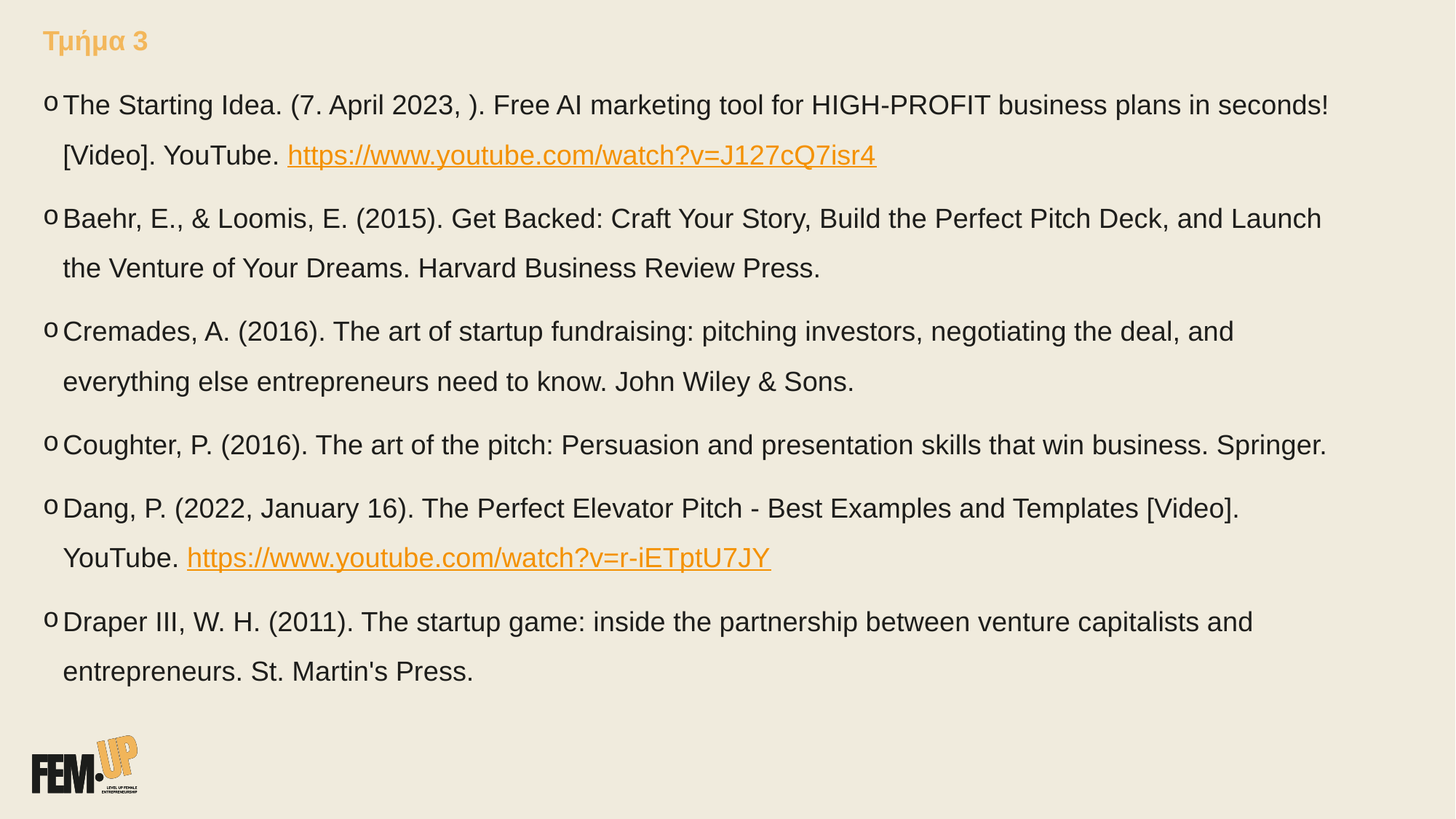

Τμήμα 3
The Starting Idea. (7. April 2023, ). Free AI marketing tool for HIGH-PROFIT business plans in seconds! [Video]. YouTube. https://www.youtube.com/watch?v=J127cQ7isr4
Baehr, E., & Loomis, E. (2015). Get Backed: Craft Your Story, Build the Perfect Pitch Deck, and Launch the Venture of Your Dreams. Harvard Business Review Press.
Cremades, A. (2016). The art of startup fundraising: pitching investors, negotiating the deal, and everything else entrepreneurs need to know. John Wiley & Sons.
Coughter, P. (2016). The art of the pitch: Persuasion and presentation skills that win business. Springer.
Dang, P. (2022, January 16). The Perfect Elevator Pitch - Best Examples and Templates [Video]. YouTube. https://www.youtube.com/watch?v=r-iETptU7JY
Draper III, W. H. (2011). The startup game: inside the partnership between venture capitalists and entrepreneurs. St. Martin's Press.